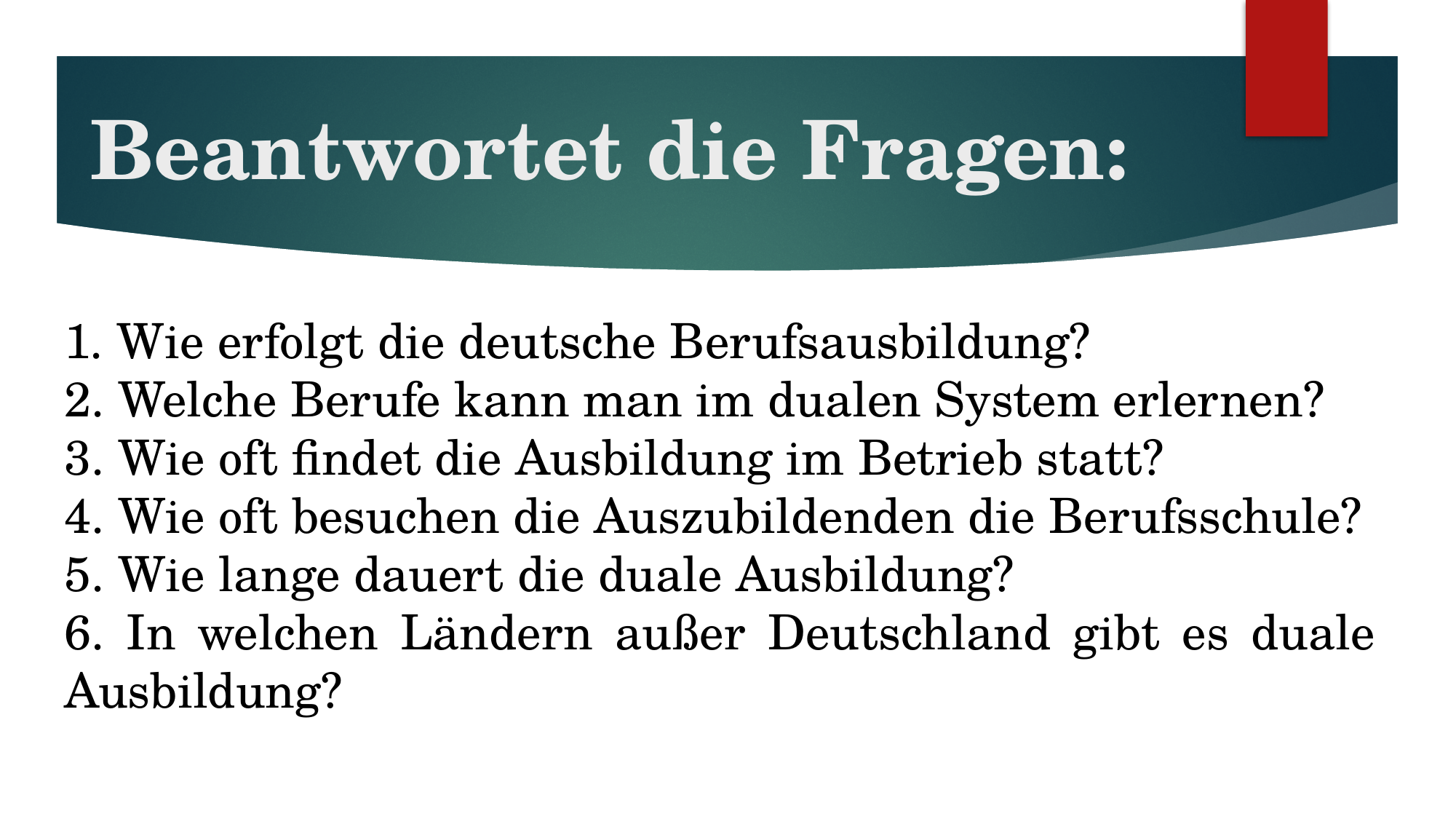

# Beantwortet die Fragen:
1. Wie erfolgt die deutsche Berufsausbildung?
2. Welche Berufe kann man im dualen System erlernen?
3. Wie oft findet die Ausbildung im Betrieb statt?
4. Wie oft besuchen die Auszubildenden die Berufsschule?
5. Wie lange dauert die duale Ausbildung?
6. In welchen Ländern außer Deutschland gibt es duale Ausbildung?